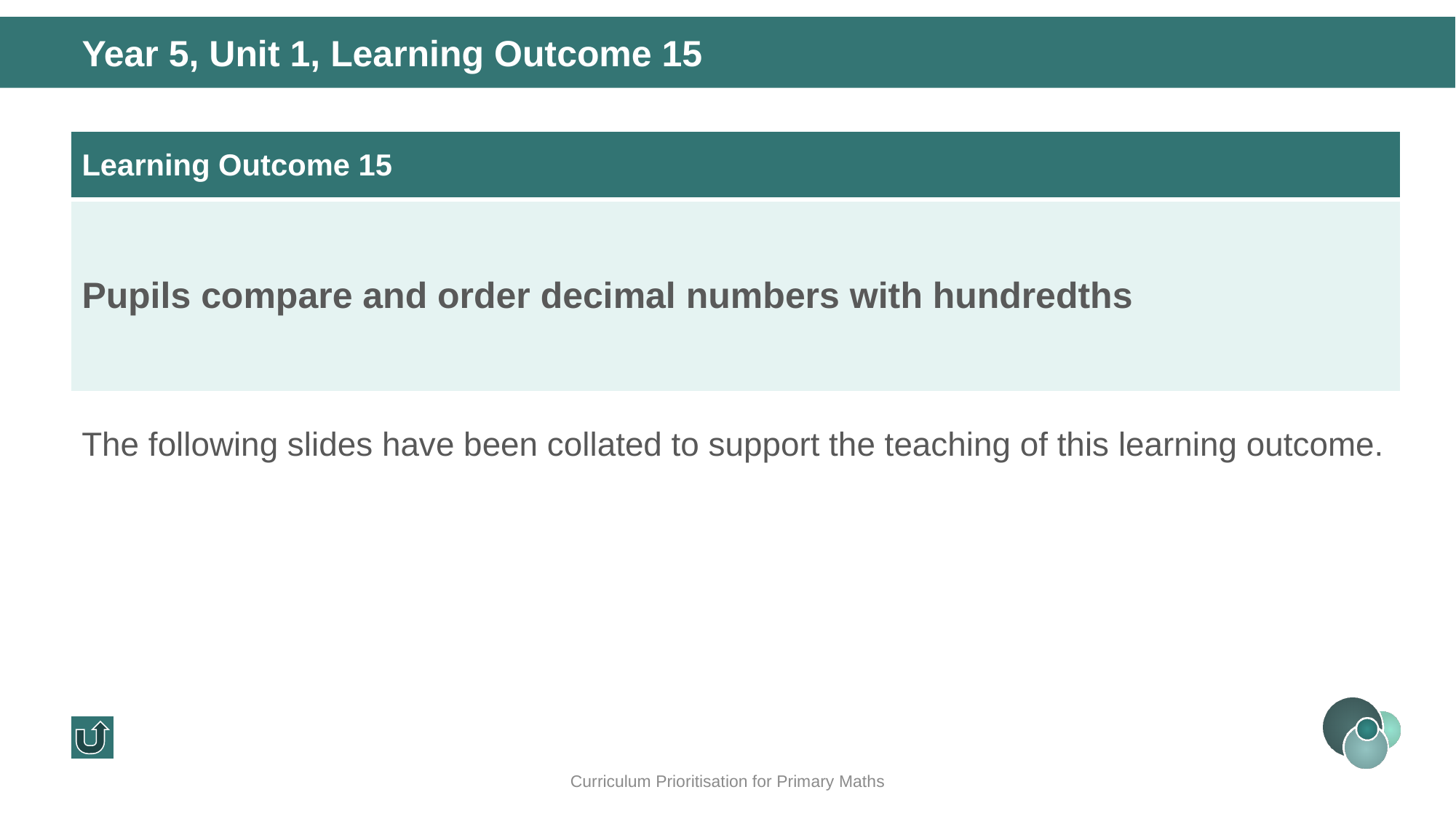

Year 5, Unit 1, Learning Outcome 15
| Learning Outcome 15 |
| --- |
| Pupils compare and order decimal numbers with hundredths |
The following slides have been collated to support the teaching of this learning outcome.

Curriculum Prioritisation for Primary Maths